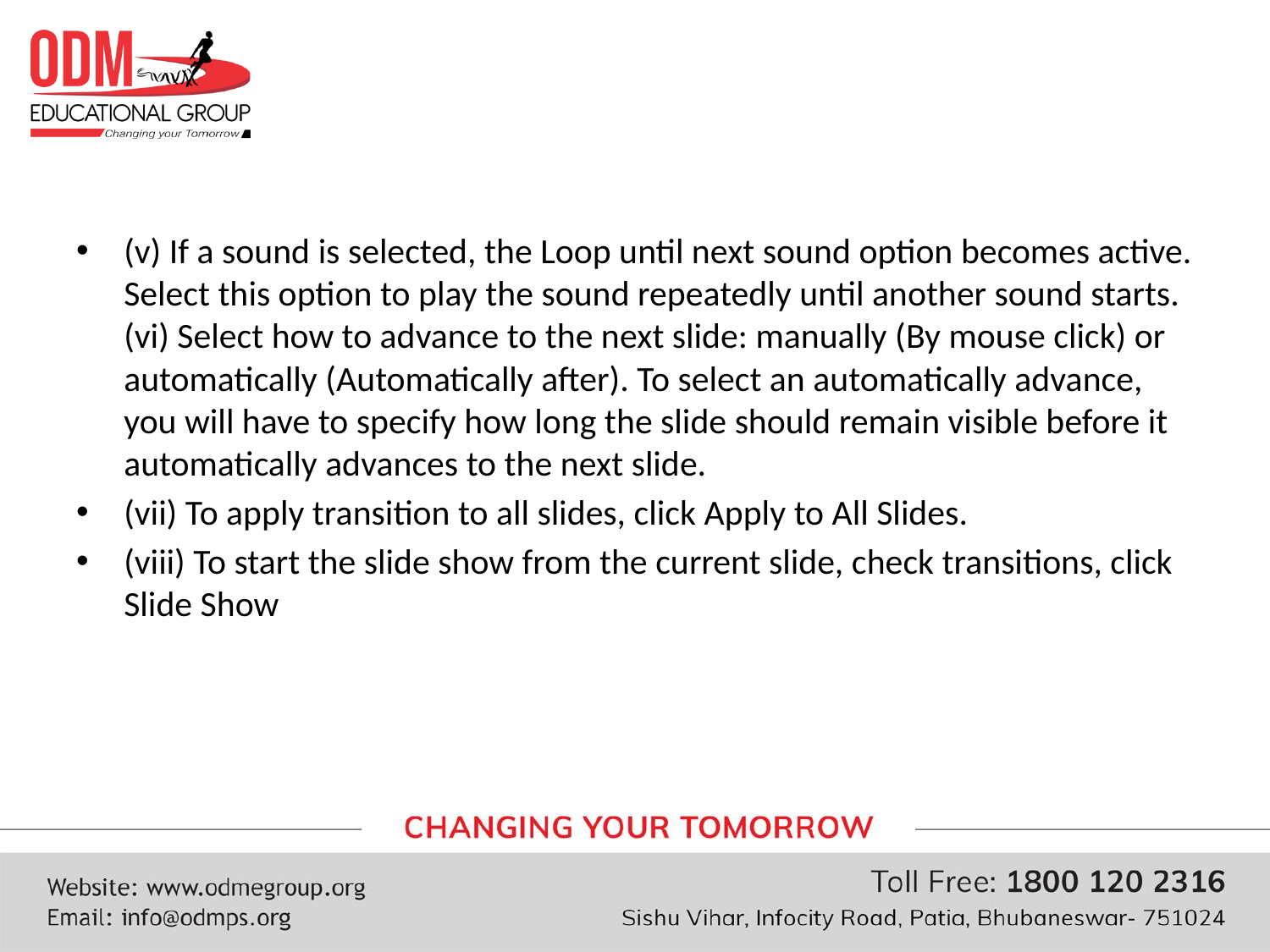

#
(v) If a sound is selected, the Loop until next sound option becomes active. Select this option to play the sound repeatedly until another sound starts. (vi) Select how to advance to the next slide: manually (By mouse click) or automatically (Automatically after). To select an automatically advance, you will have to specify how long the slide should remain visible before it automatically advances to the next slide.
(vii) To apply transition to all slides, click Apply to All Slides.
(viii) To start the slide show from the current slide, check transitions, click Slide Show